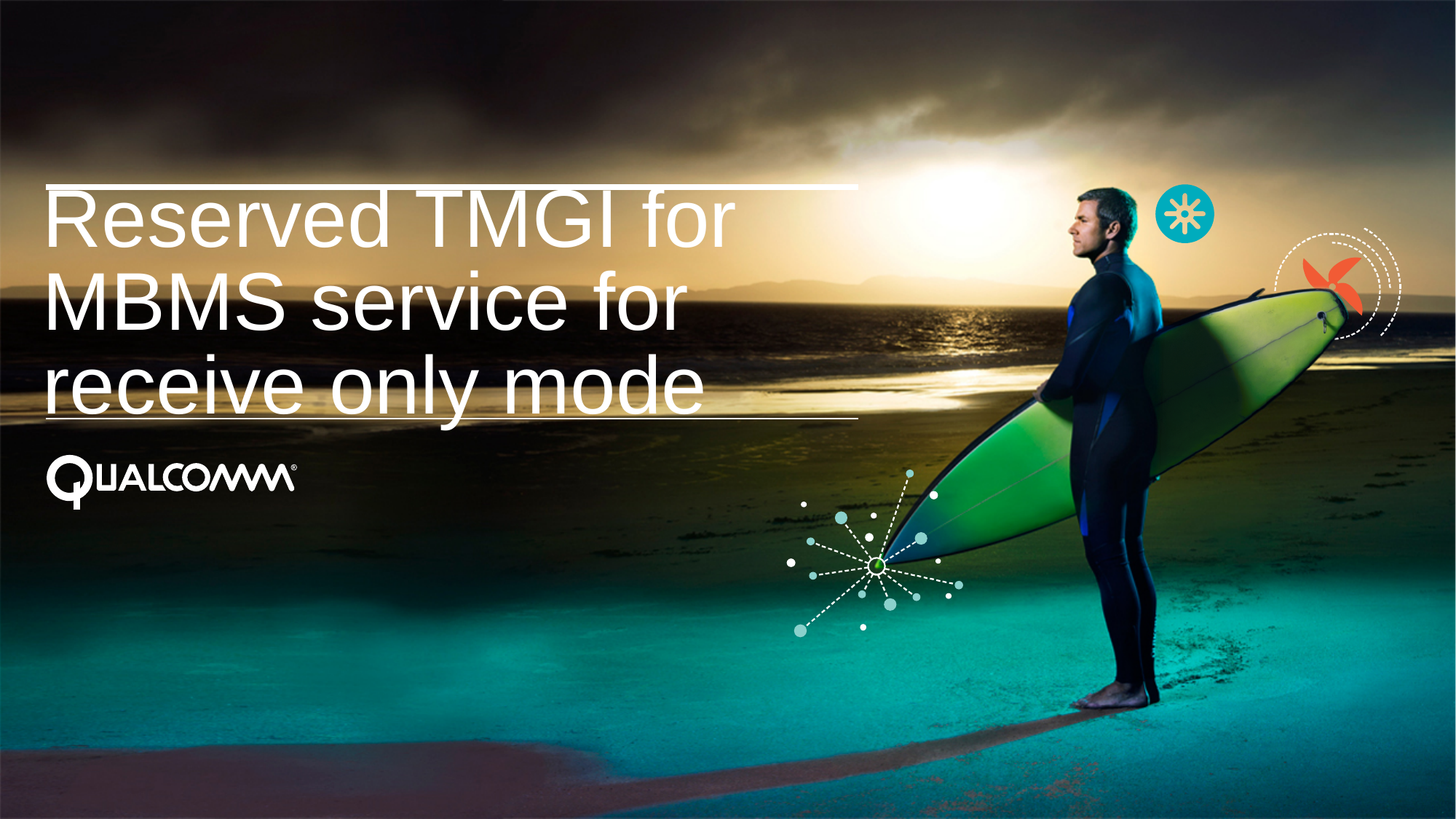

# Reserved TMGI for MBMS service for receive only mode